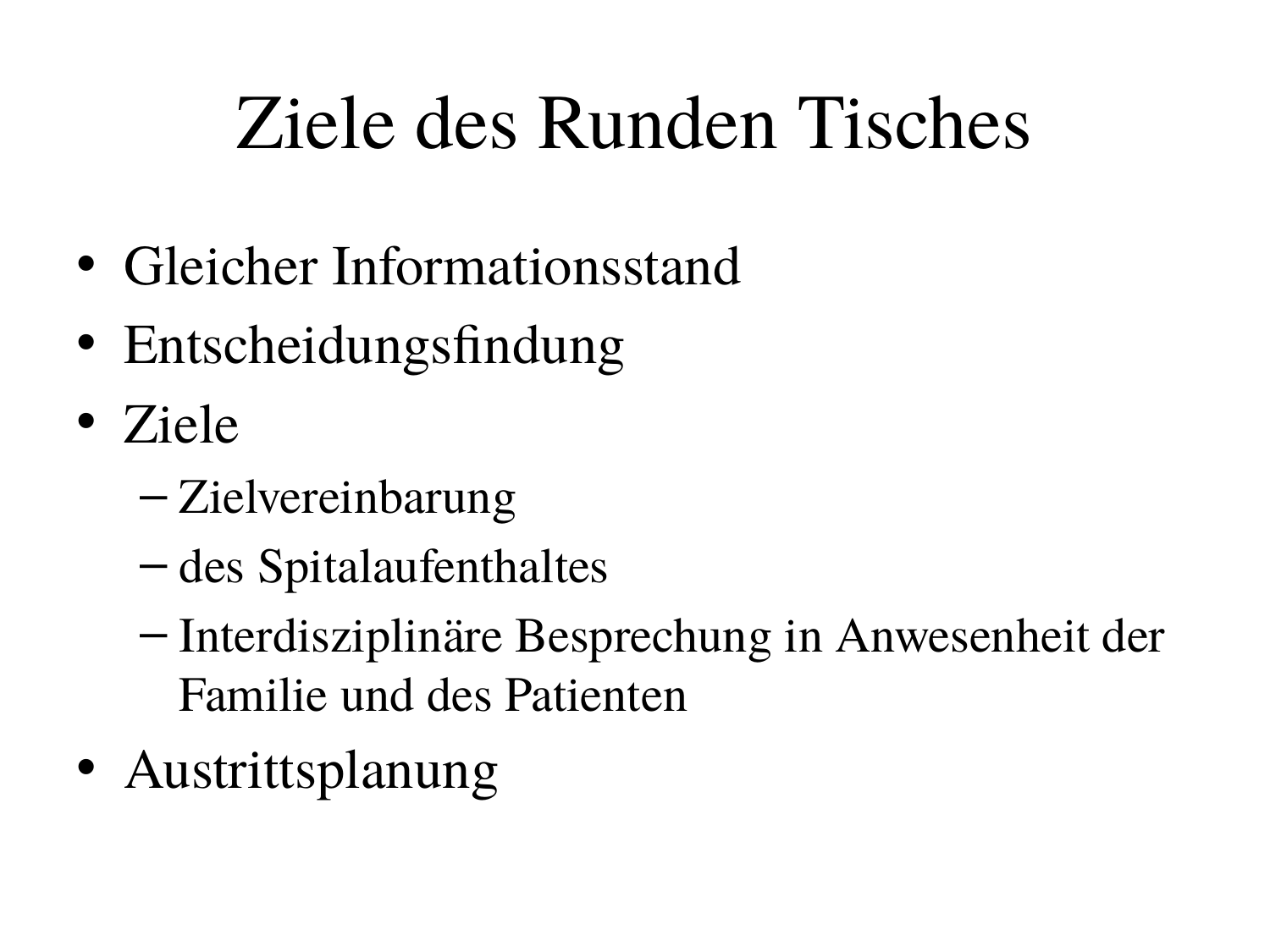

# Ziele des Runden Tisches
Gleicher Informationsstand
Entscheidungsfindung
Ziele
Zielvereinbarung
des Spitalaufenthaltes
Interdisziplinäre Besprechung in Anwesenheit der Familie und des Patienten
Austrittsplanung